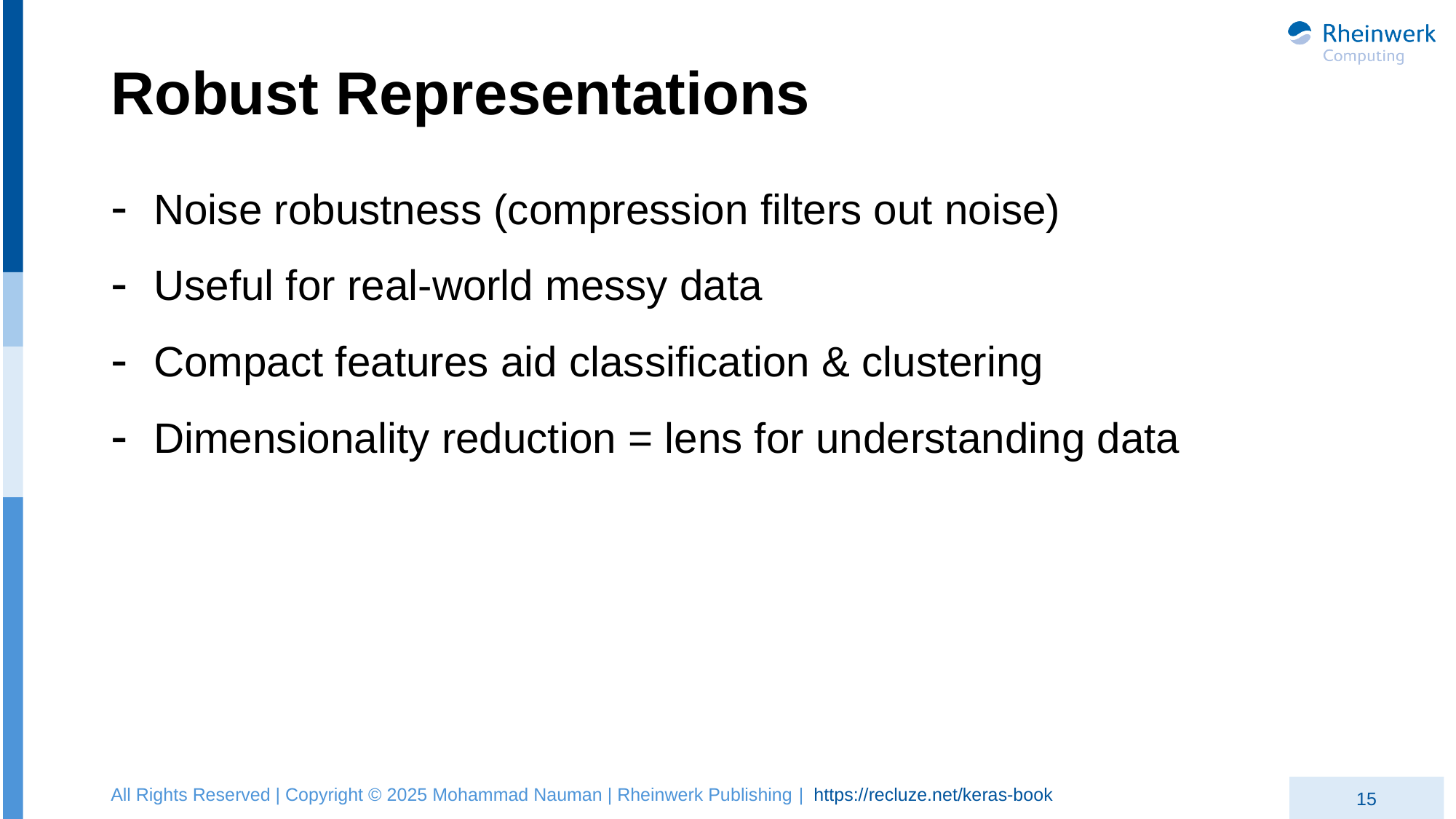

# Robust Representations
Noise robustness (compression filters out noise)
Useful for real-world messy data
Compact features aid classification & clustering
Dimensionality reduction = lens for understanding data